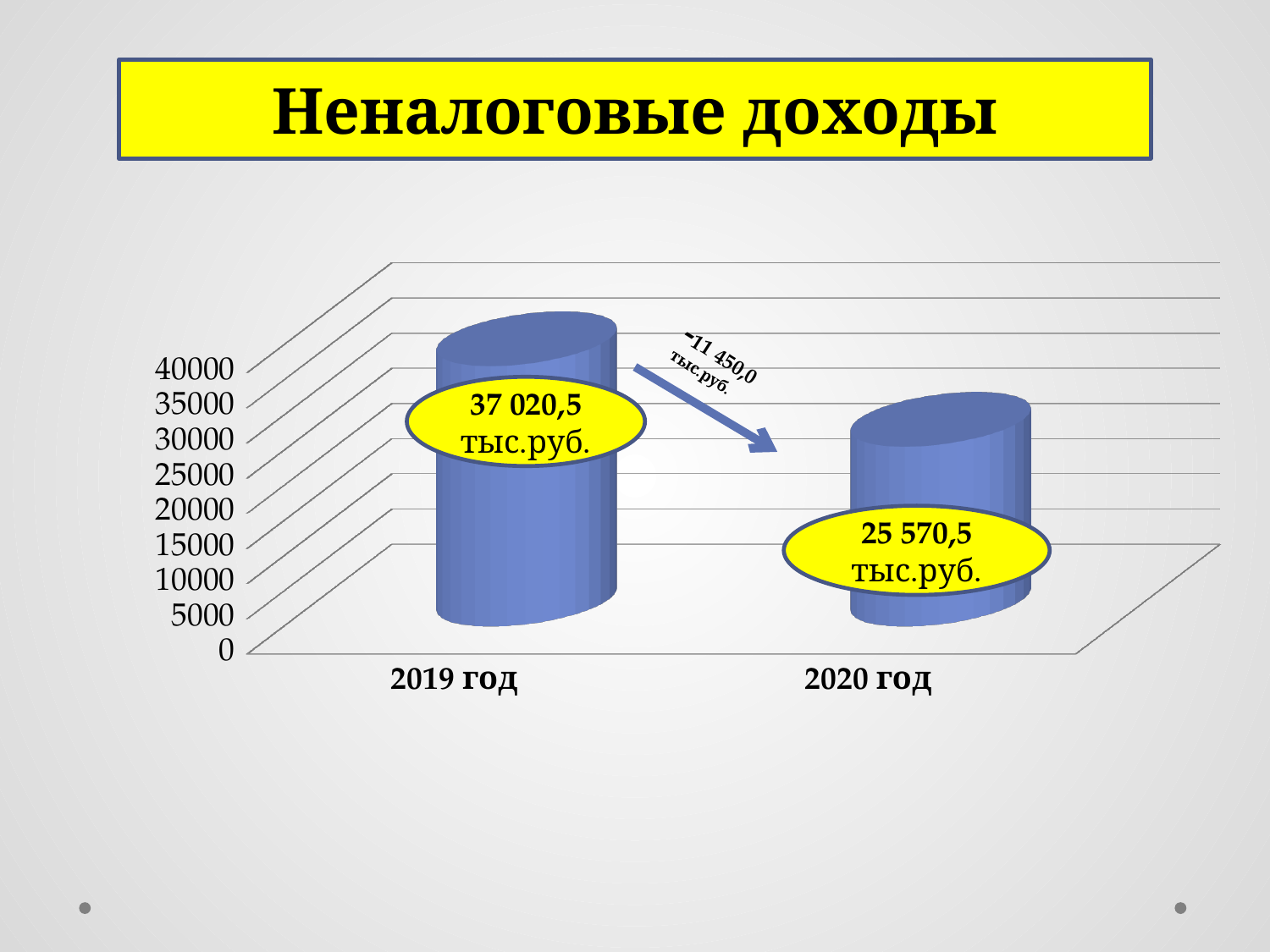

Неналоговые доходы

[unsupported chart]

-11 450,0 тыс.руб.
37 020,5 тыс.руб.
25 570,5 тыс.руб.